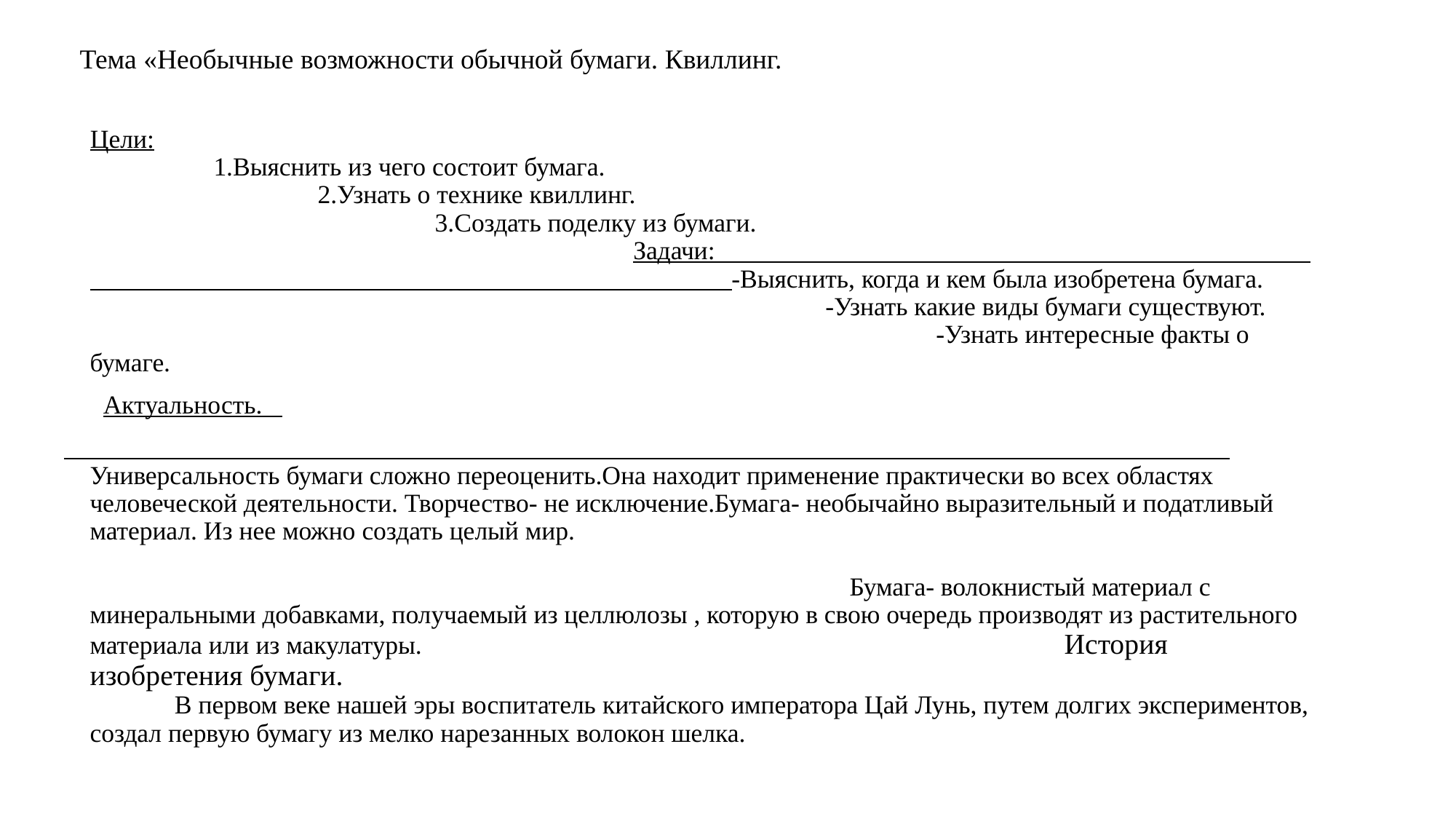

# Тема «Необычные возможности обычной бумаги. Квиллинг.
    Цели:                                                                                                                                                                                                    1.Выяснить из чего состоит бумага.                                                                                                                                               2.Узнать о технике квиллинг.                                                                                                                                                             3.Создать поделку из бумаги.                                                                                                                                                                        Задачи:                                                                                                                                                                                              -Выяснить, когда и кем была изобретена бумага.                                                                                                                         -Узнать какие виды бумаги существуют.                                                                                                                                         -Узнать интересные факты о бумаге.
      Актуальность.
                                                                                                                                                                                   Универсальность бумаги сложно переоценить.Она находит применение практически во всех областях человеческой деятельности. Творчество- не исключение.Бумага- необычайно выразительный и податливый материал. Из нее можно создать целый мир.                                                                                                                                                                                                                                                                                                                                                                                                                                Бумага- волокнистый материал с минеральными добавками, получаемый из целлюлозы , которую в свою очередь производят из растительного материала или из макулатуры.                                                                                                  История изобретения бумаги.                                                                                                                                                                  В первом веке нашей эры воспитатель китайского императора Цай Лунь, путем долгих экспериментов, создал первую бумагу из мелко нарезанных волокон шелка.